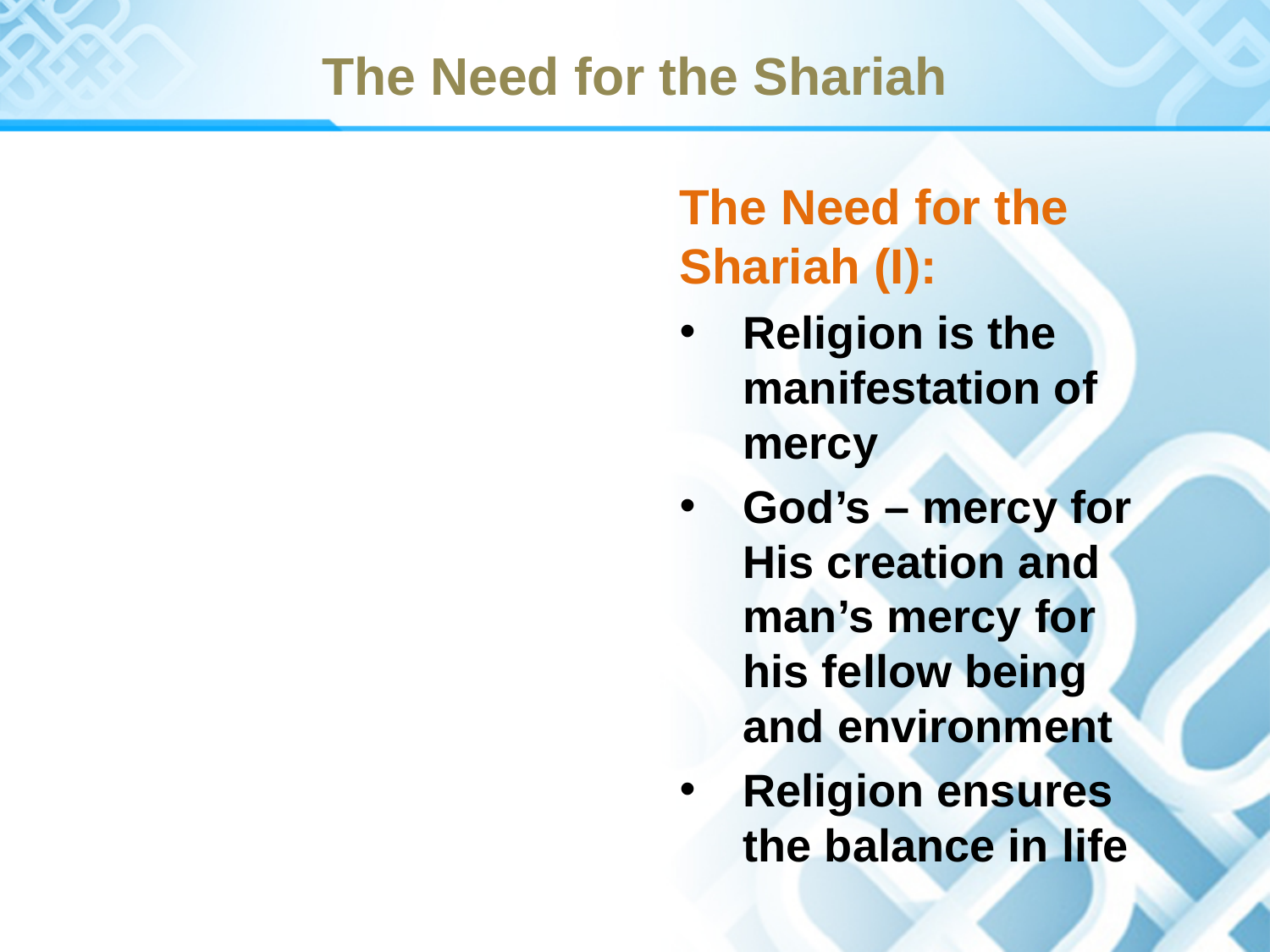

The Need for the Shariah
The Need for the Shariah (I):
Religion is the manifestation of mercy
God’s – mercy for His creation and man’s mercy for his fellow being and environment
Religion ensures the balance in life